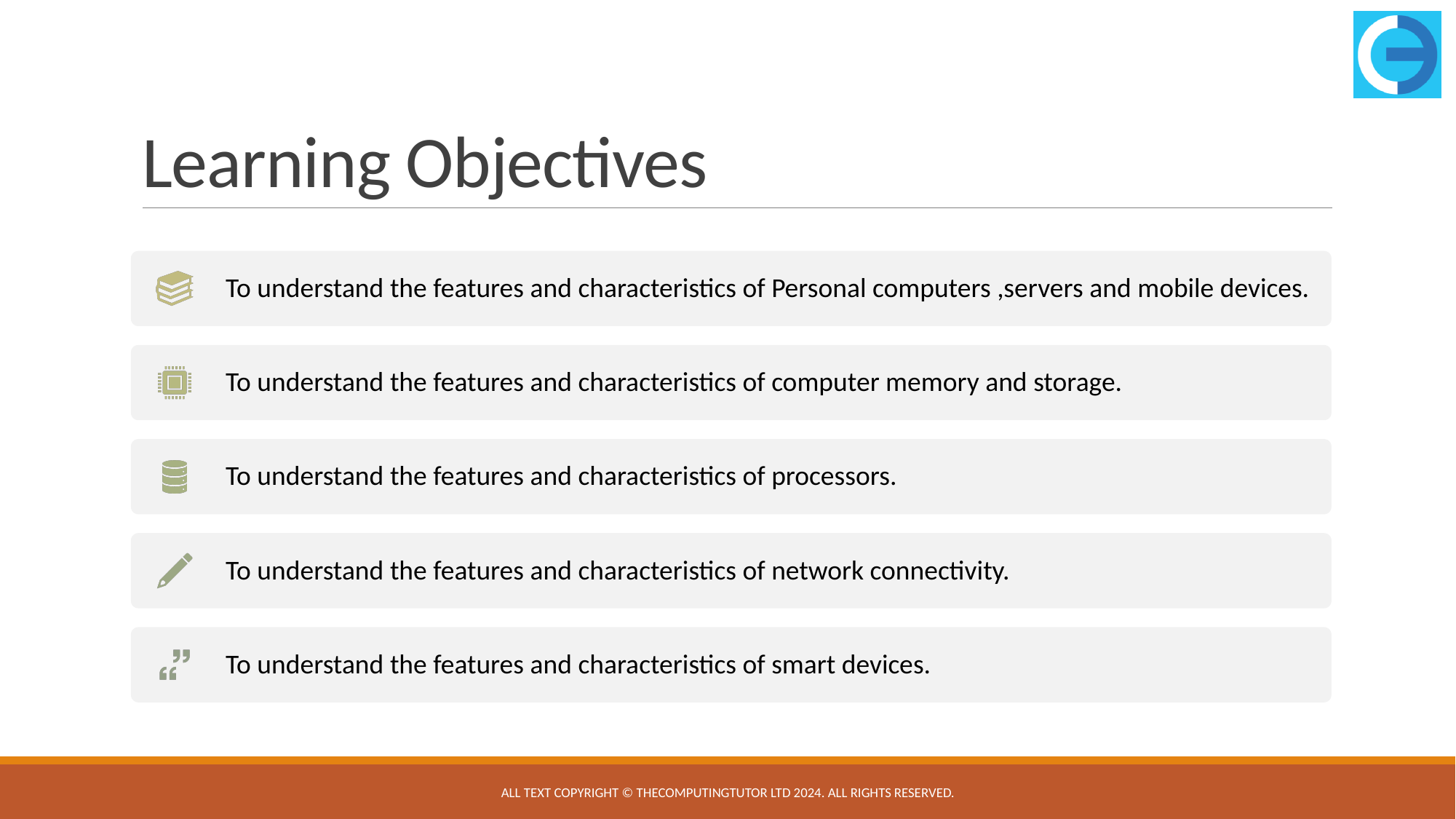

# Learning Objectives
To understand the features and characteristics of Personal computers ,servers and mobile devices.
To understand the features and characteristics of computer memory and storage.
To understand the features and characteristics of processors.
To understand the features and characteristics of network connectivity.
To understand the features and characteristics of smart devices.
All text copyright © TheComputingTutor Ltd 2024. All rights Reserved.